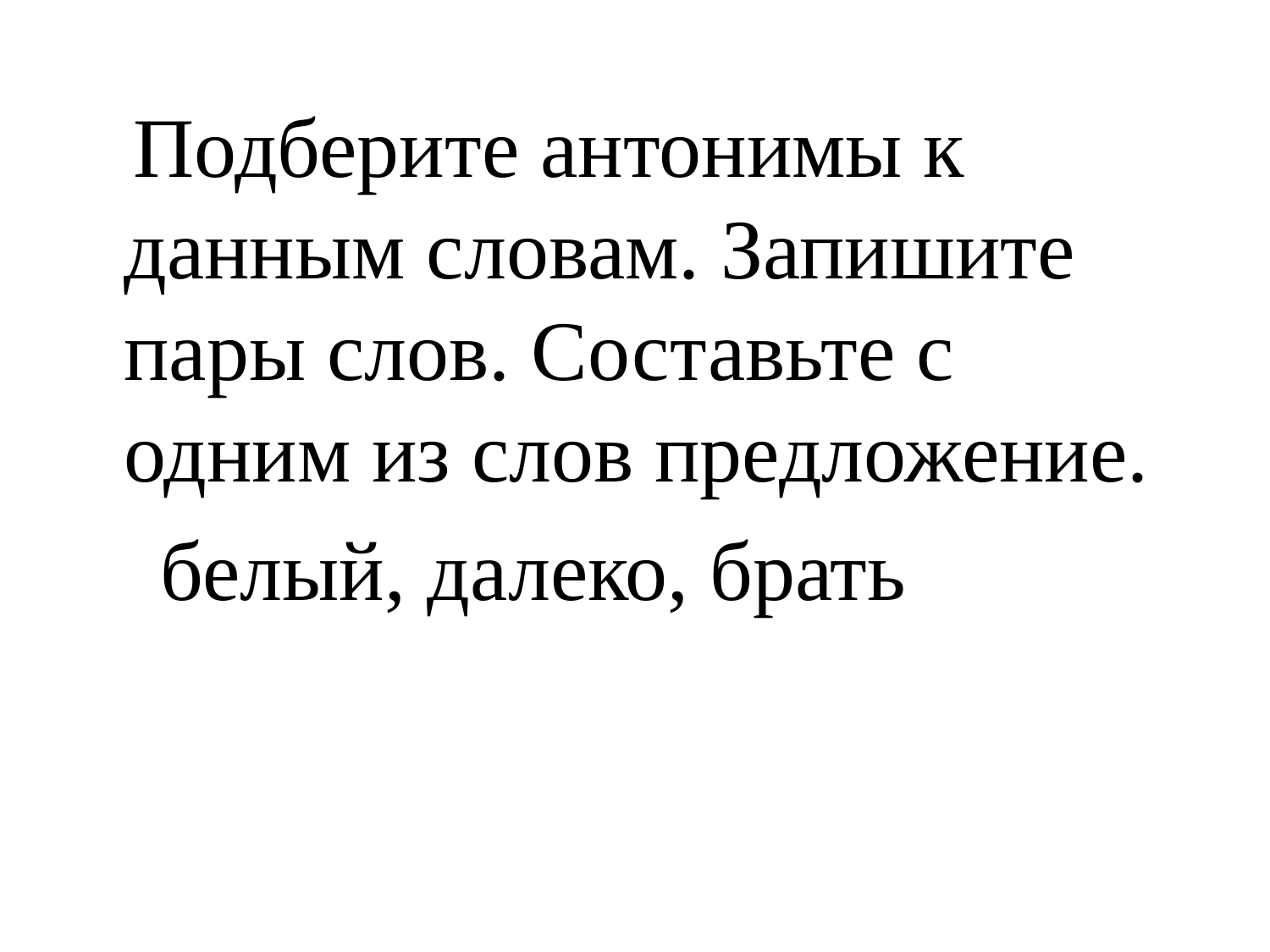

Подберите антонимы к данным словам. Запишите пары слов. Составьте с одним из слов предложение.
    белый, далеко, брать